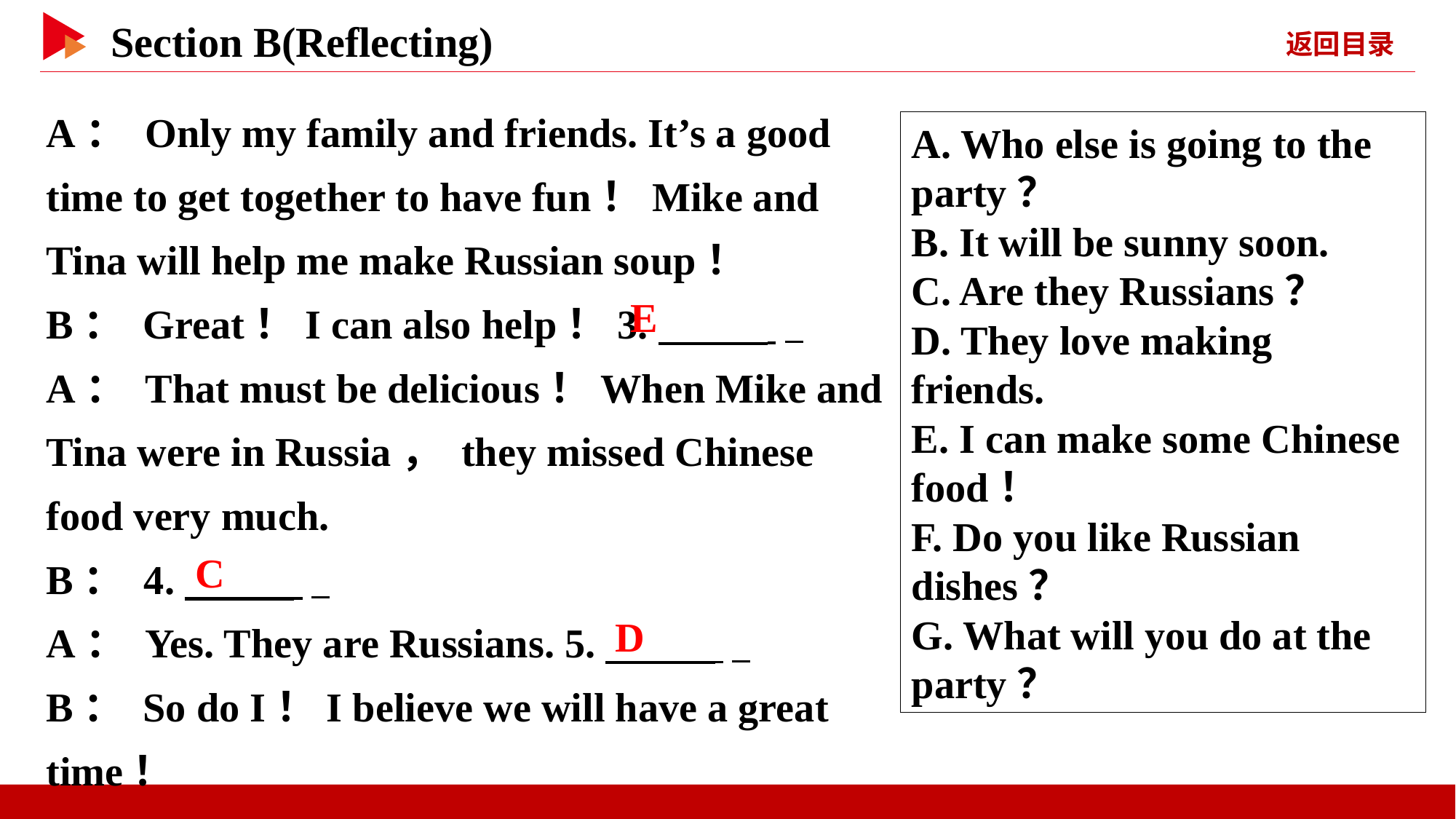

A： Only my family and friends. It’s a good time to get together to have fun！Mike and Tina will help me make Russian soup！
B： Great！I can also help！3.　  　  _
A： That must be delicious！When Mike and Tina were in Russia， they missed Chinese food very much.
B： 4.　  　  _
A： Yes. They are Russians. 5.　  　  _
B： So do I！I believe we will have a great time！
A. Who else is going to the party？
B. It will be sunny soon.
C. Are they Russians？
D. They love making friends.
E. I can make some Chinese food！
F. Do you like Russian dishes？
G. What will you do at the party？
E
C
D